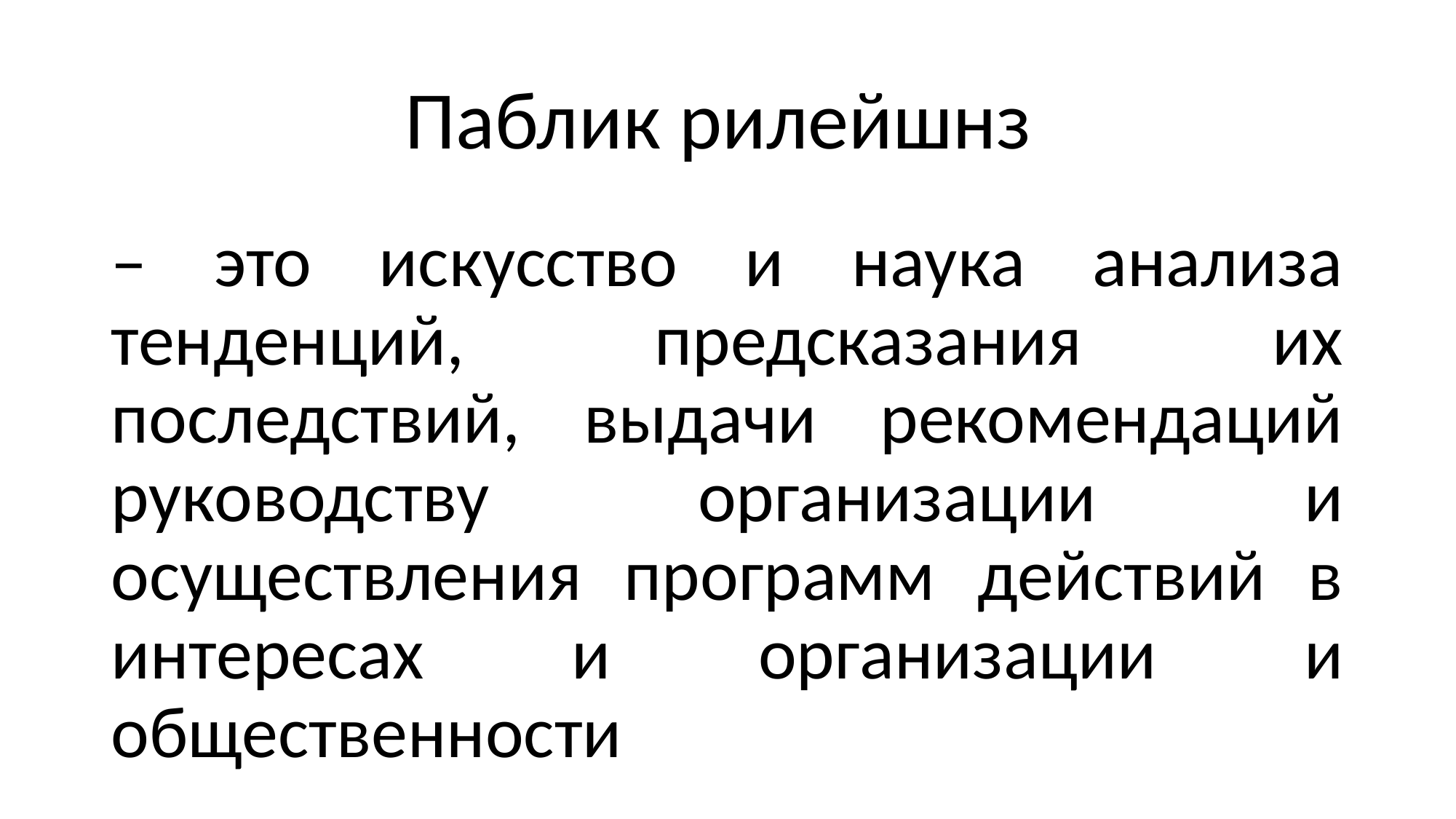

# Паблик рилейшнз
– это искусство и наука анализа тенденций, предсказания их последствий, выдачи рекомендаций руководству организации и осуществления программ действий в интересах и организации и общественности